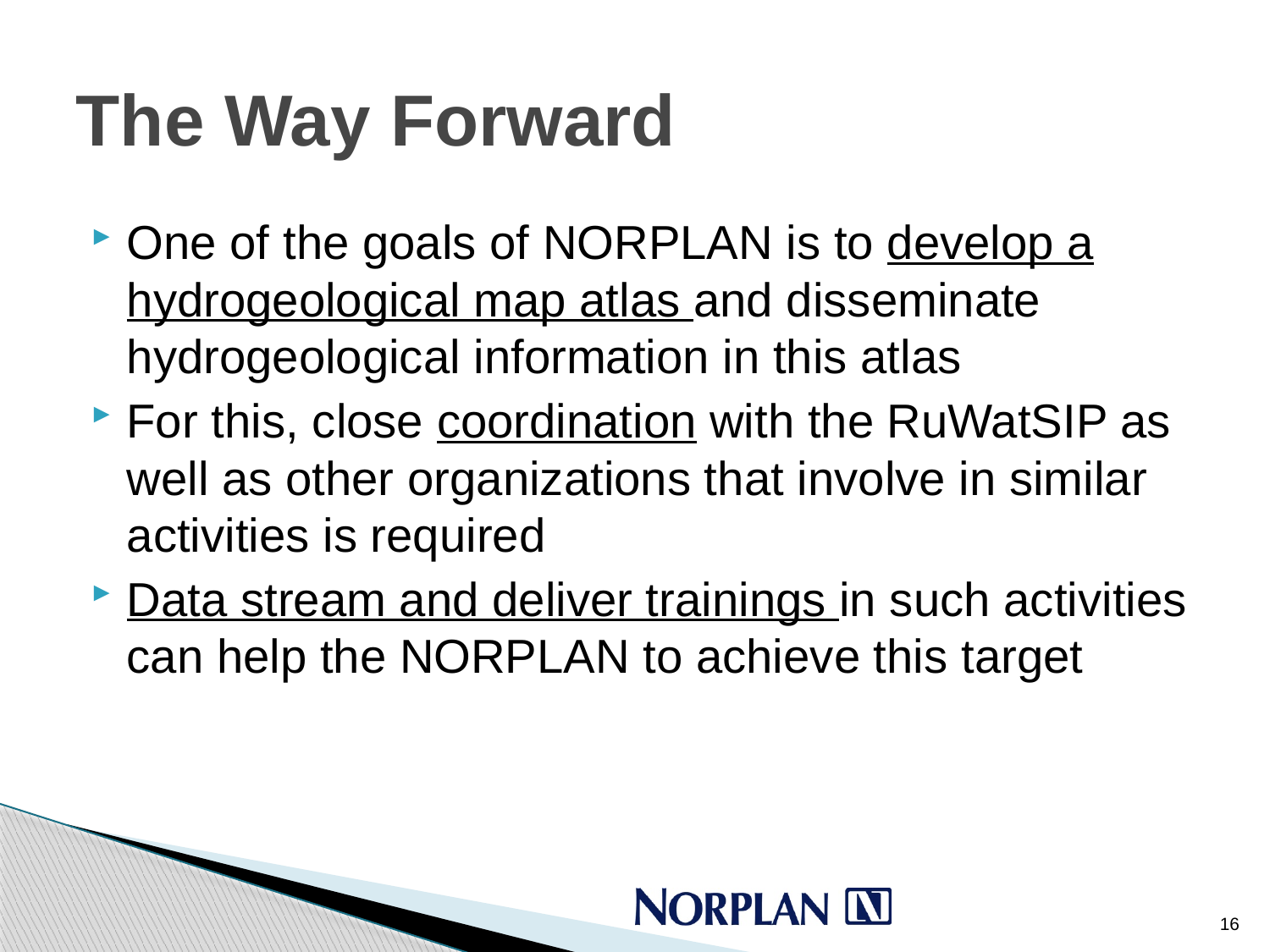

# The Way Forward
One of the goals of NORPLAN is to develop a hydrogeological map atlas and disseminate hydrogeological information in this atlas
For this, close coordination with the RuWatSIP as well as other organizations that involve in similar activities is required
Data stream and deliver trainings in such activities can help the NORPLAN to achieve this target
16